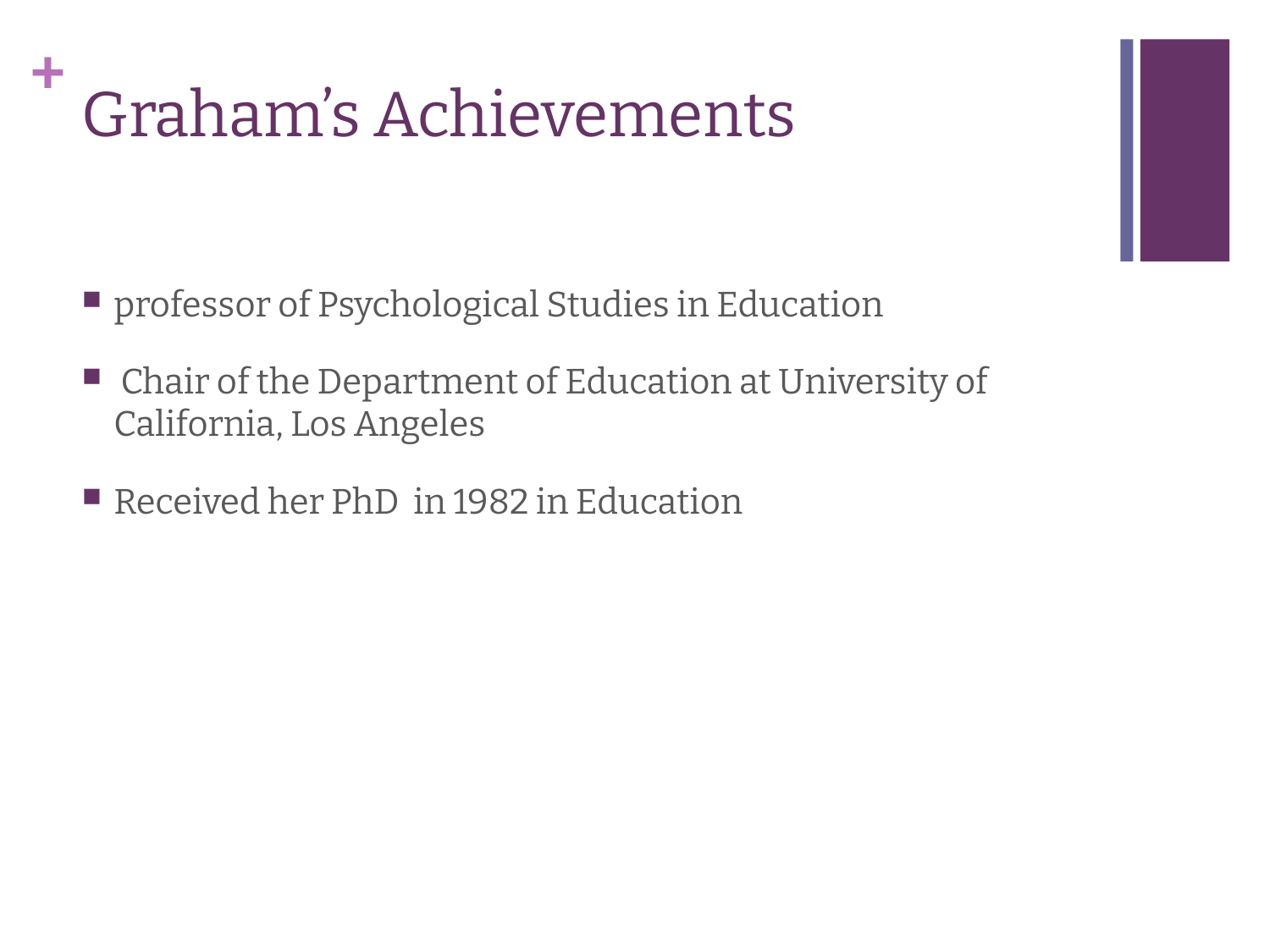

# Graham’s Achievements
professor of Psychological Studies in Education
 Chair of the Department of Education at University of California, Los Angeles
Received her PhD  in 1982 in Education